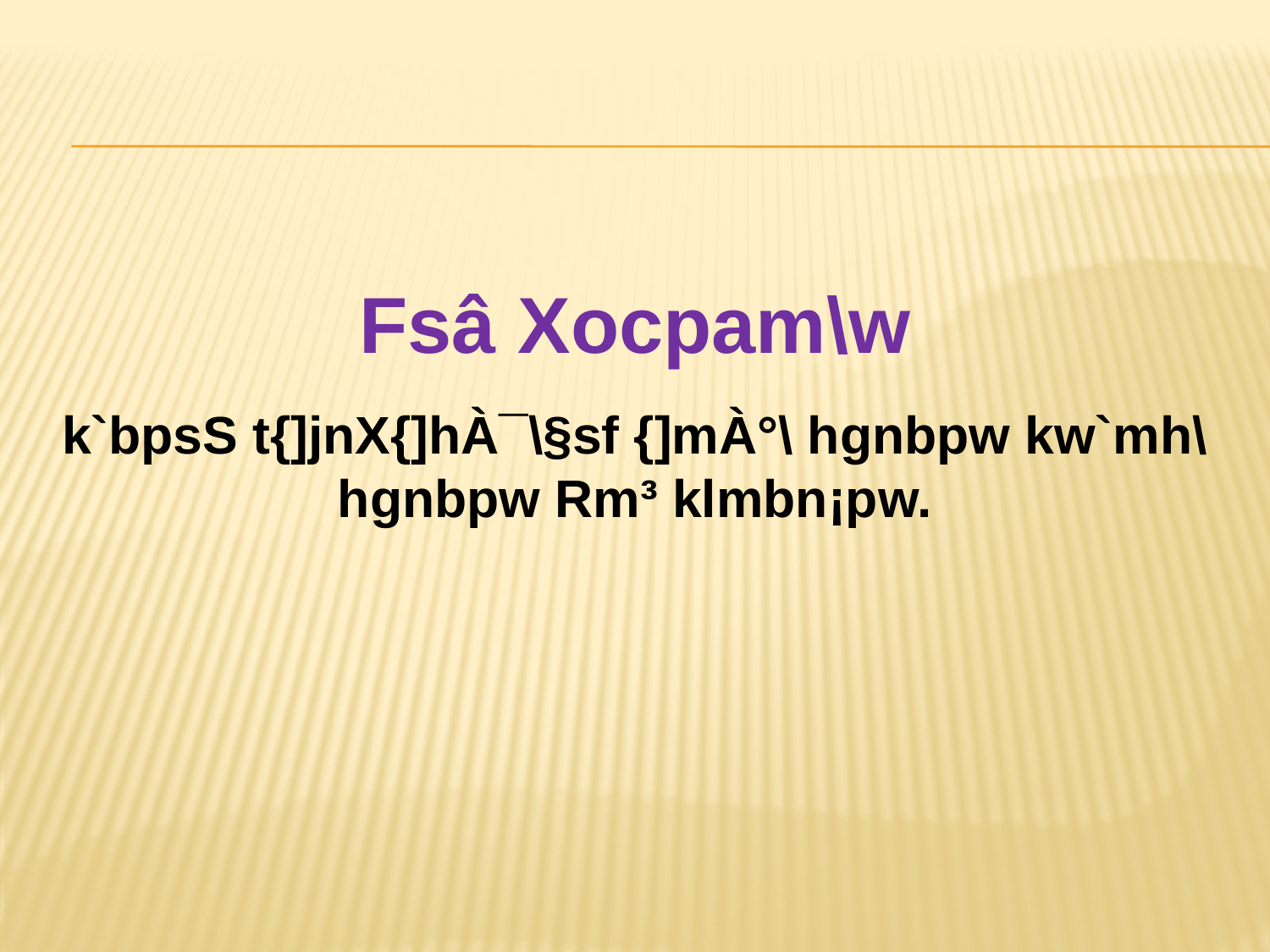

Fsâ Xocpam\w

k`bpsS t{]jnX{]hÀ¯\§sf {]mÀ°\ hgnbpw kw`mh\ hgnbpw Rm³ klmbn¡pw.